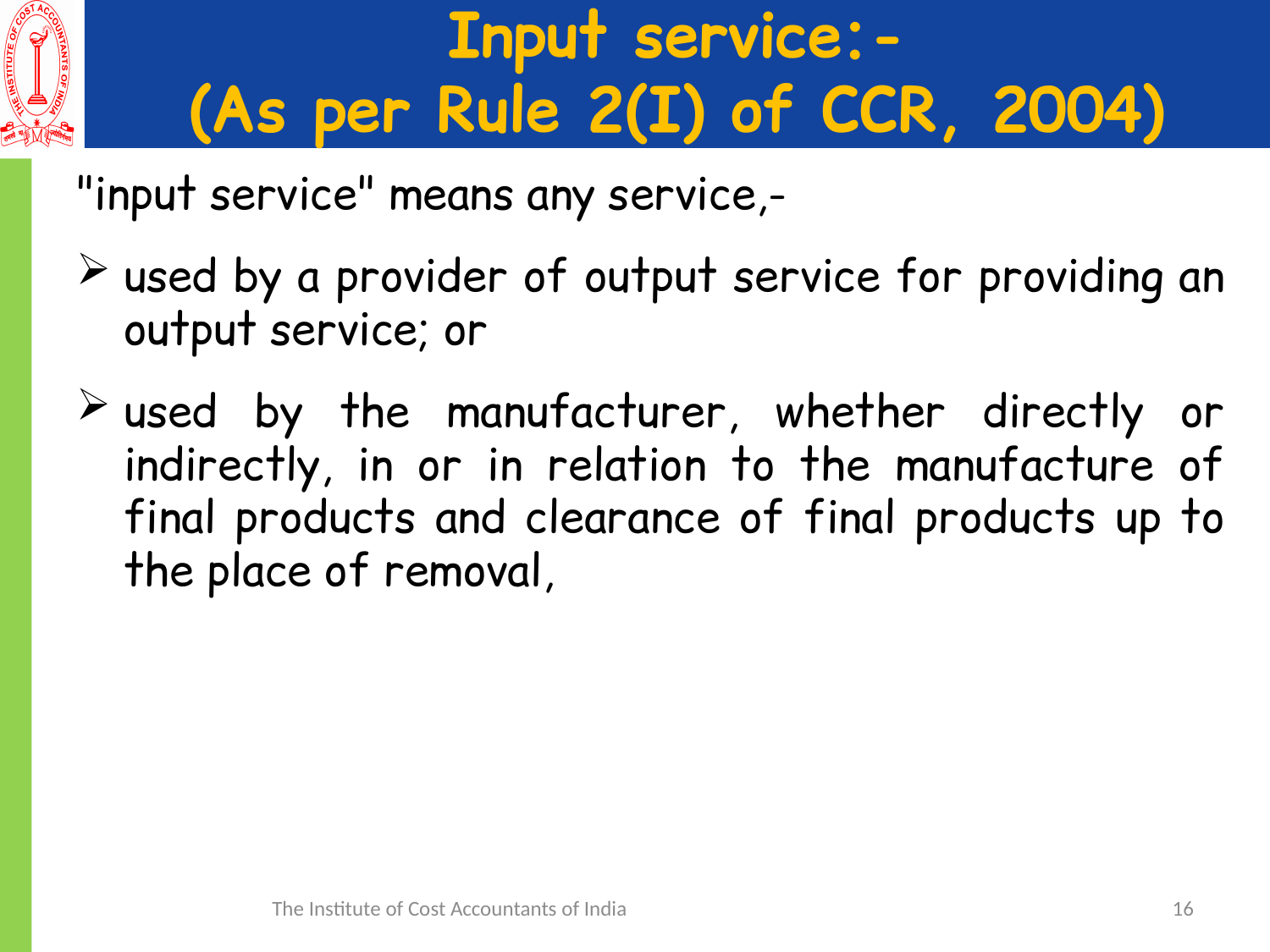

# Input service:- (As per Rule 2(I) of CCR, 2004)
"input service" means any service,-
used by a provider of output service for providing an output service; or
used by the manufacturer, whether directly or indirectly, in or in relation to the manufacture of final products and clearance of final products up to the place of removal,

The Institute of Cost Accountants of India
16